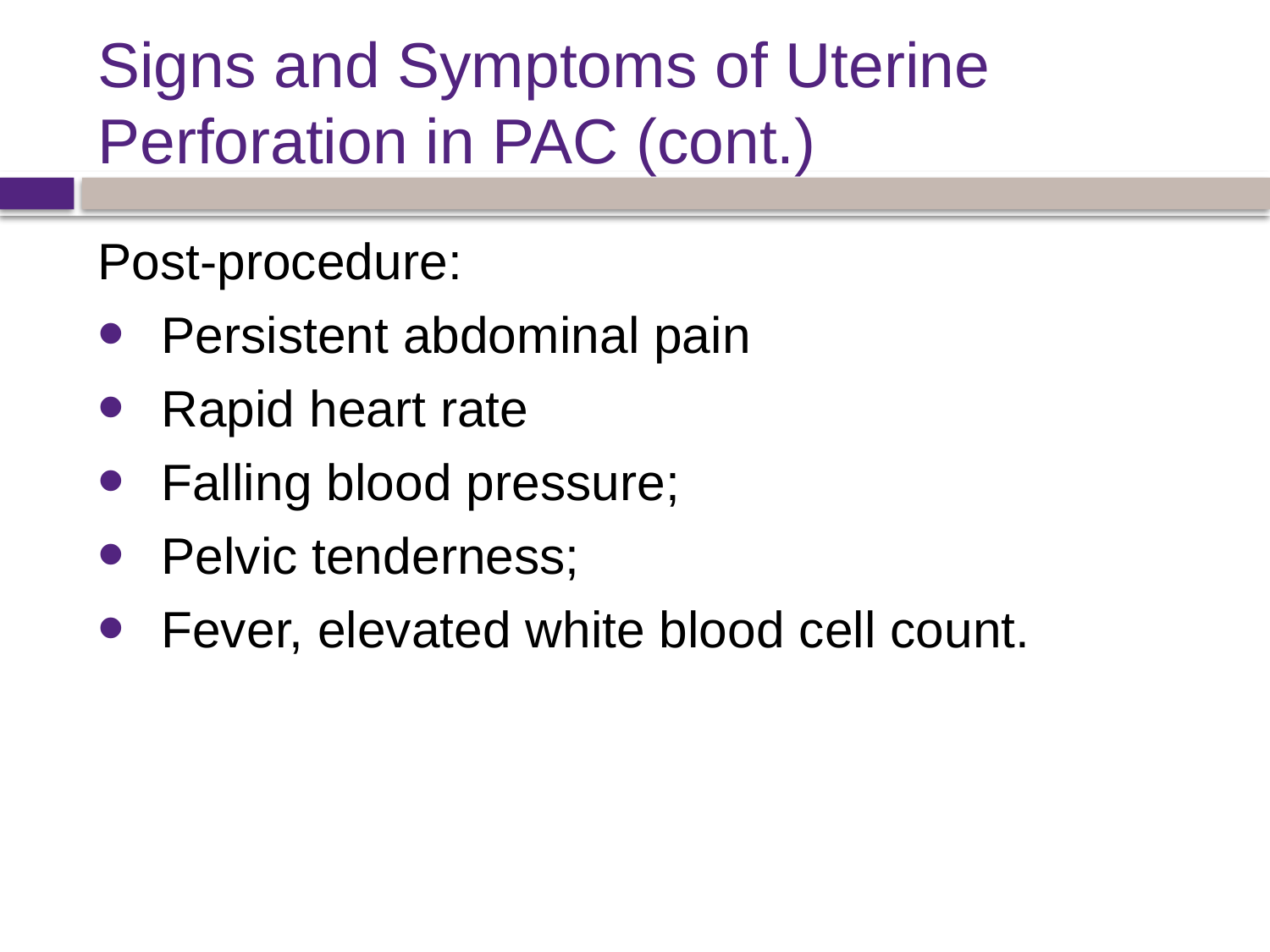

# Signs and Symptoms of Uterine Perforation in PAC (cont.)
Post-procedure:
Persistent abdominal pain
Rapid heart rate
Falling blood pressure;
Pelvic tenderness;
Fever, elevated white blood cell count.